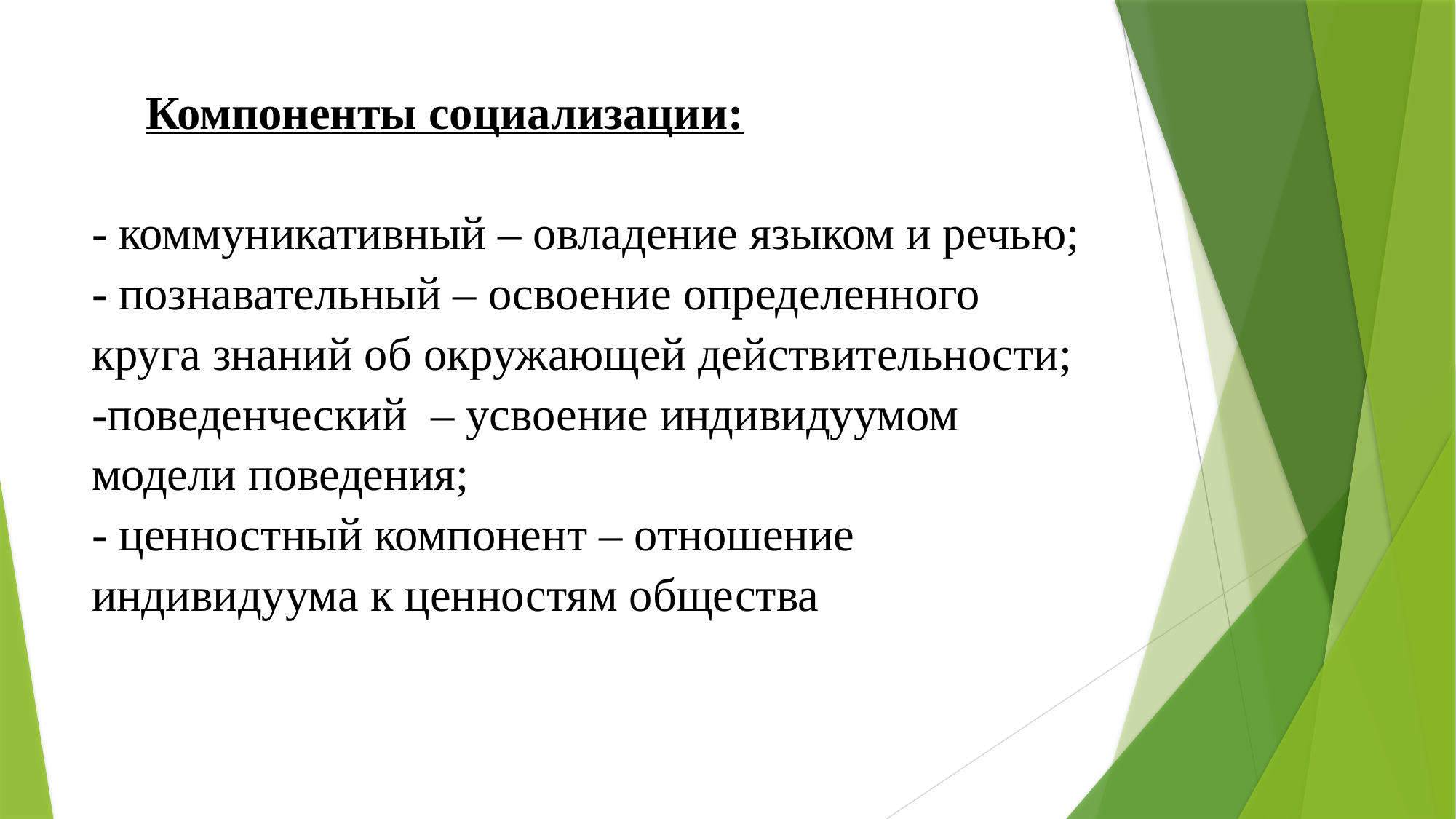

# Компоненты социализации: - коммуникативный – овладение языком и речью; - познавательный – освоение определенного круга знаний об окружающей действительности; -поведенческий  – усвоение индивидуумом модели поведения; - ценностный компонент – отношение индивидуума к ценностям общества